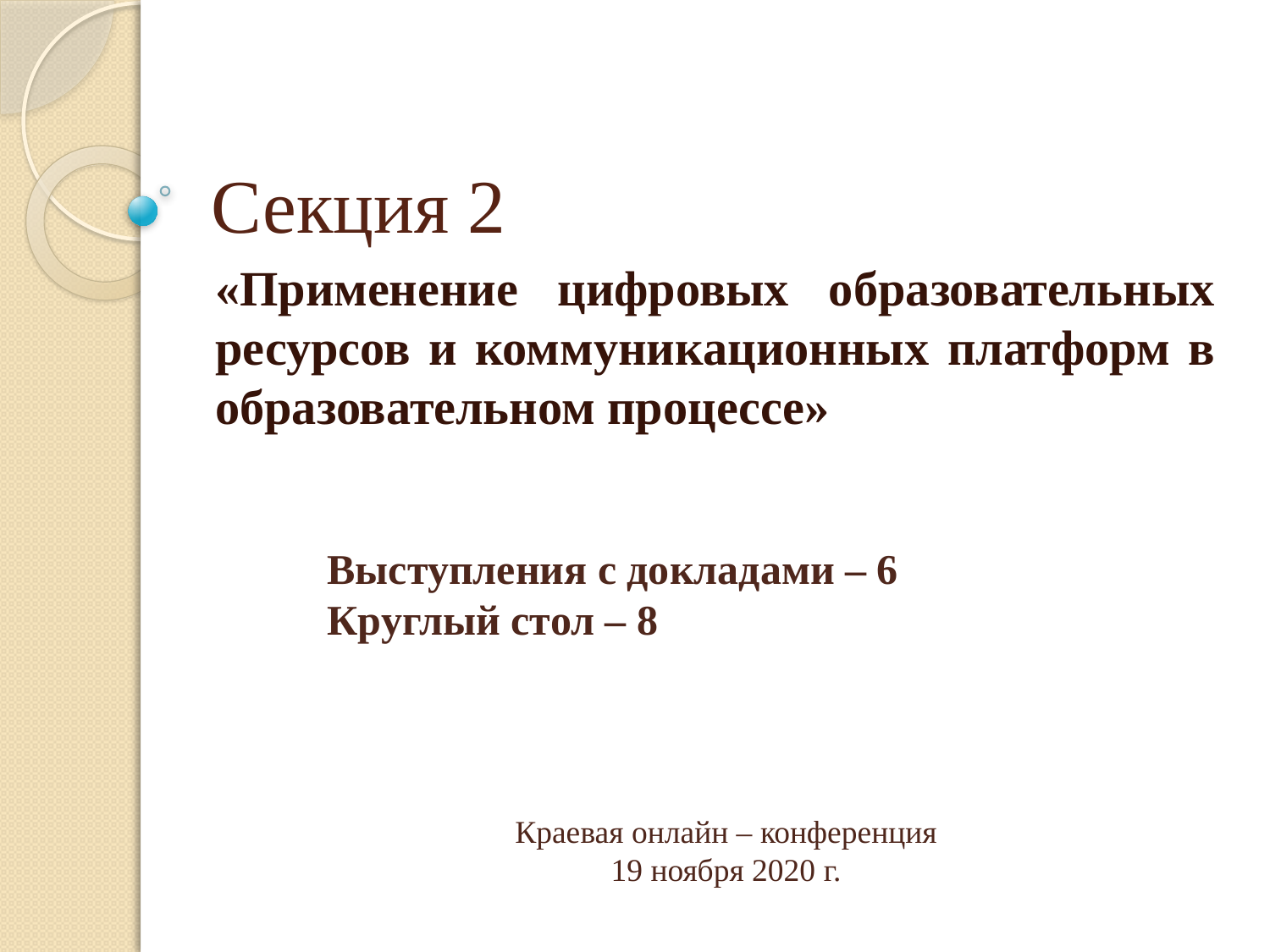

# Секция 2
«Применение цифровых образовательных ресурсов и коммуникационных платформ в образовательном процессе»
Выступления с докладами – 6
Круглый стол – 8
Краевая онлайн – конференция
19 ноября 2020 г.